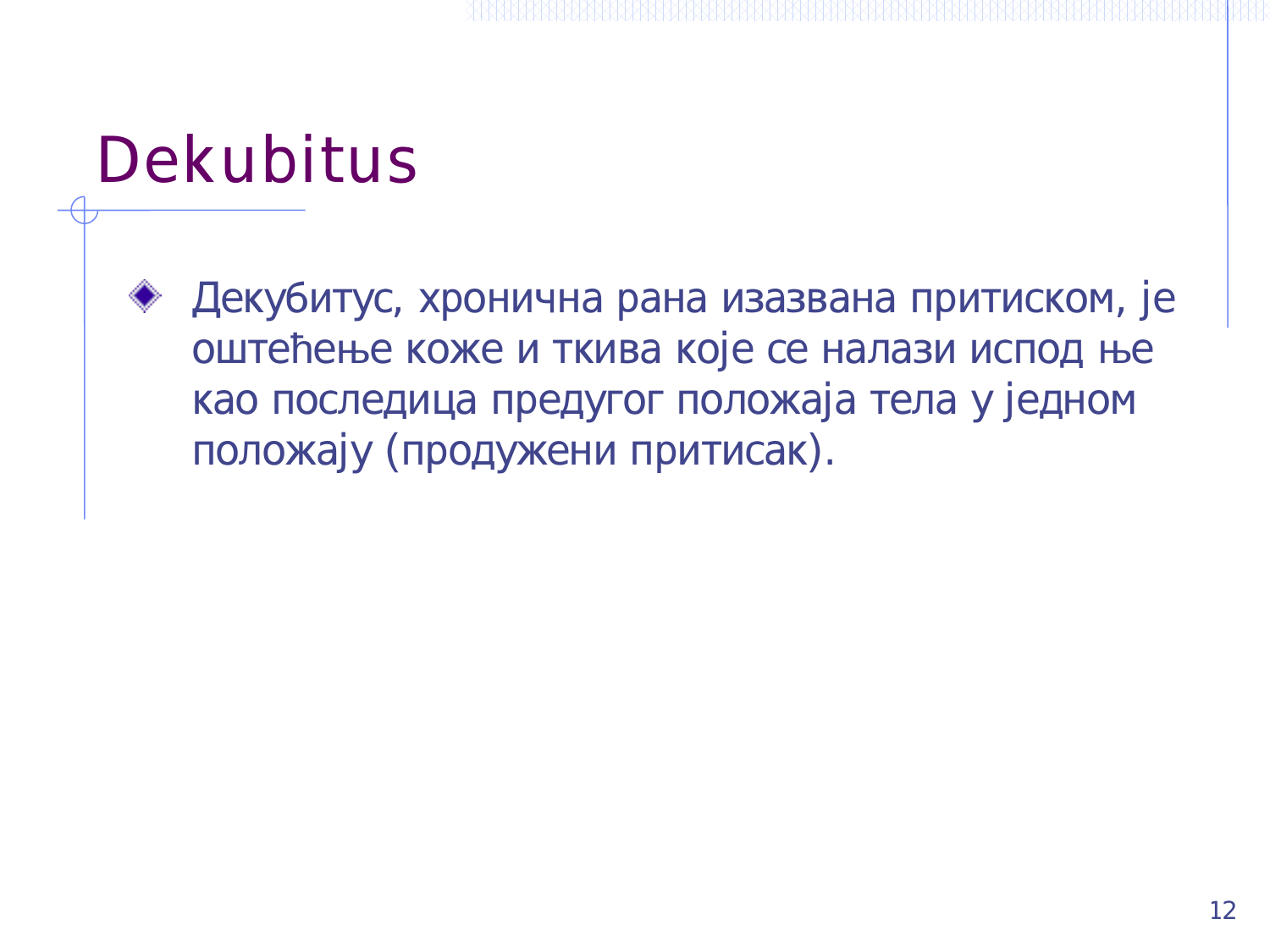

# Dekubitus
Декубитус, хронична рана изазвана притиском, је оштећење коже и ткива које се налази испод ње као последица предугог положаја тела у једном положају (продужени притисак).
12